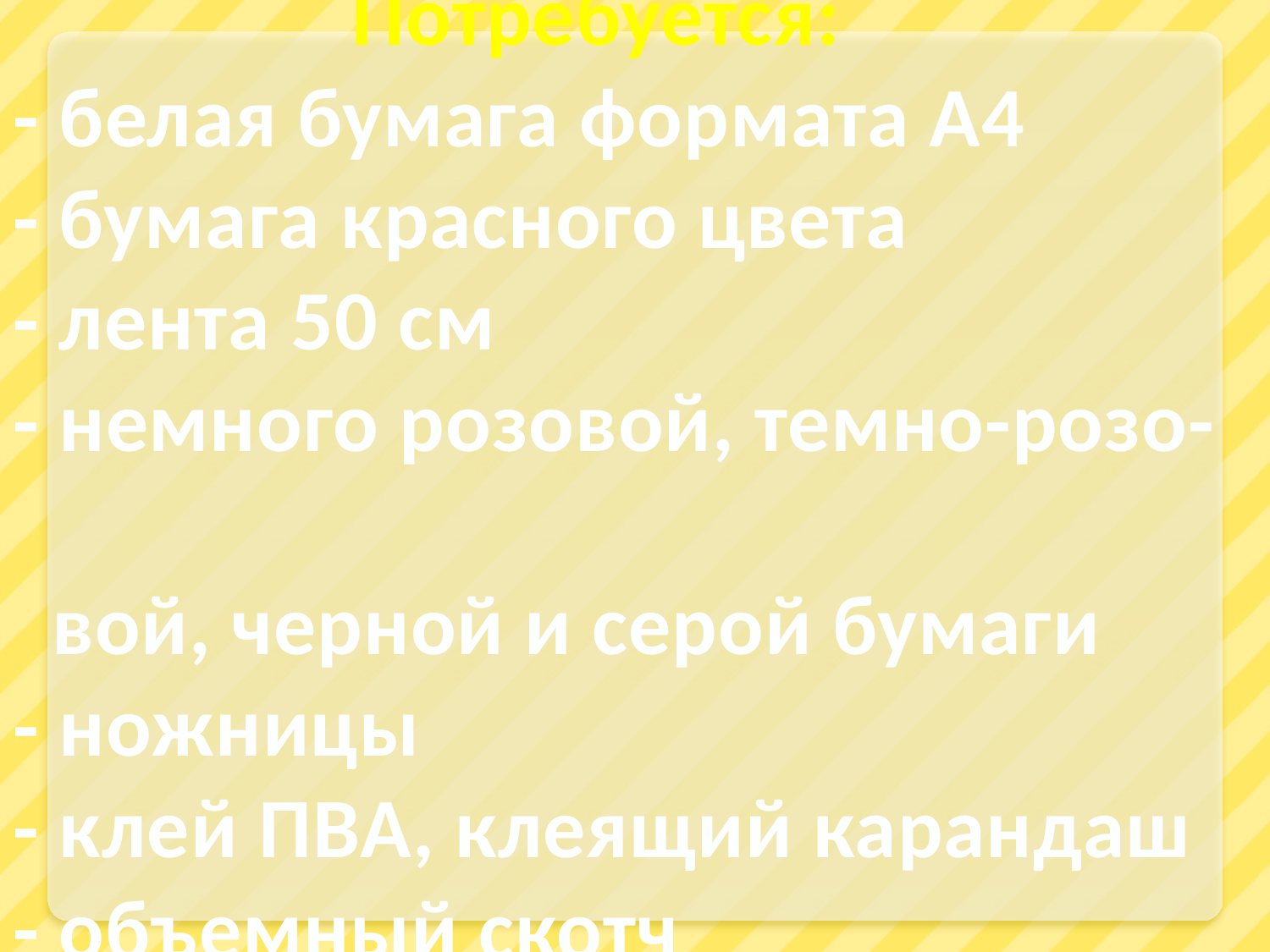

# Потребуется: - белая бумага формата А4 - бумага красного цвета - лента 50 см - немного розовой, темно-розо- вой, черной и серой бумаги - ножницы - клей ПВА, клеящий карандаш - объемный скотч